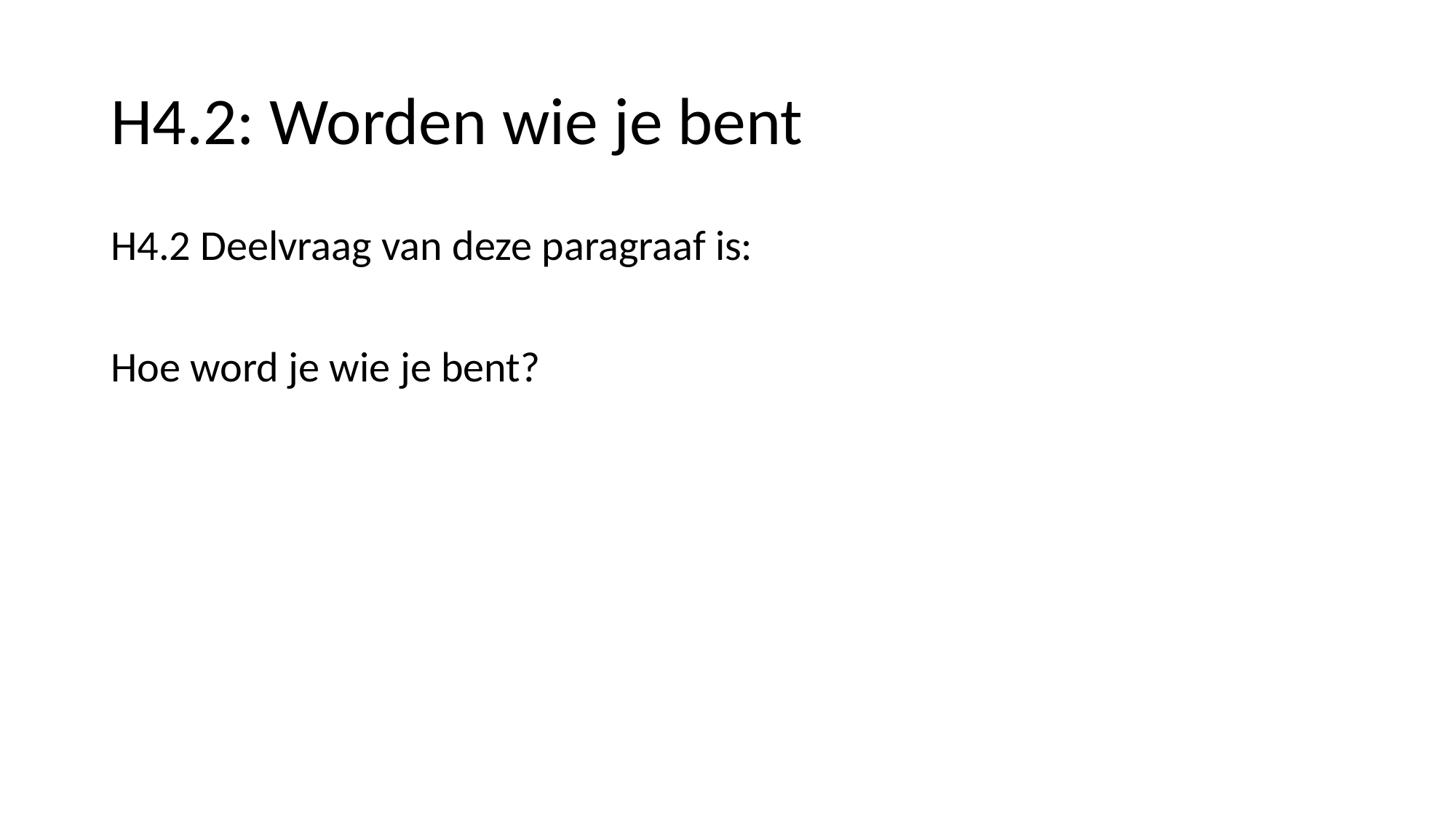

# H4.2: Worden wie je bent
H4.2 Deelvraag van deze paragraaf is:

Hoe word je wie je bent?